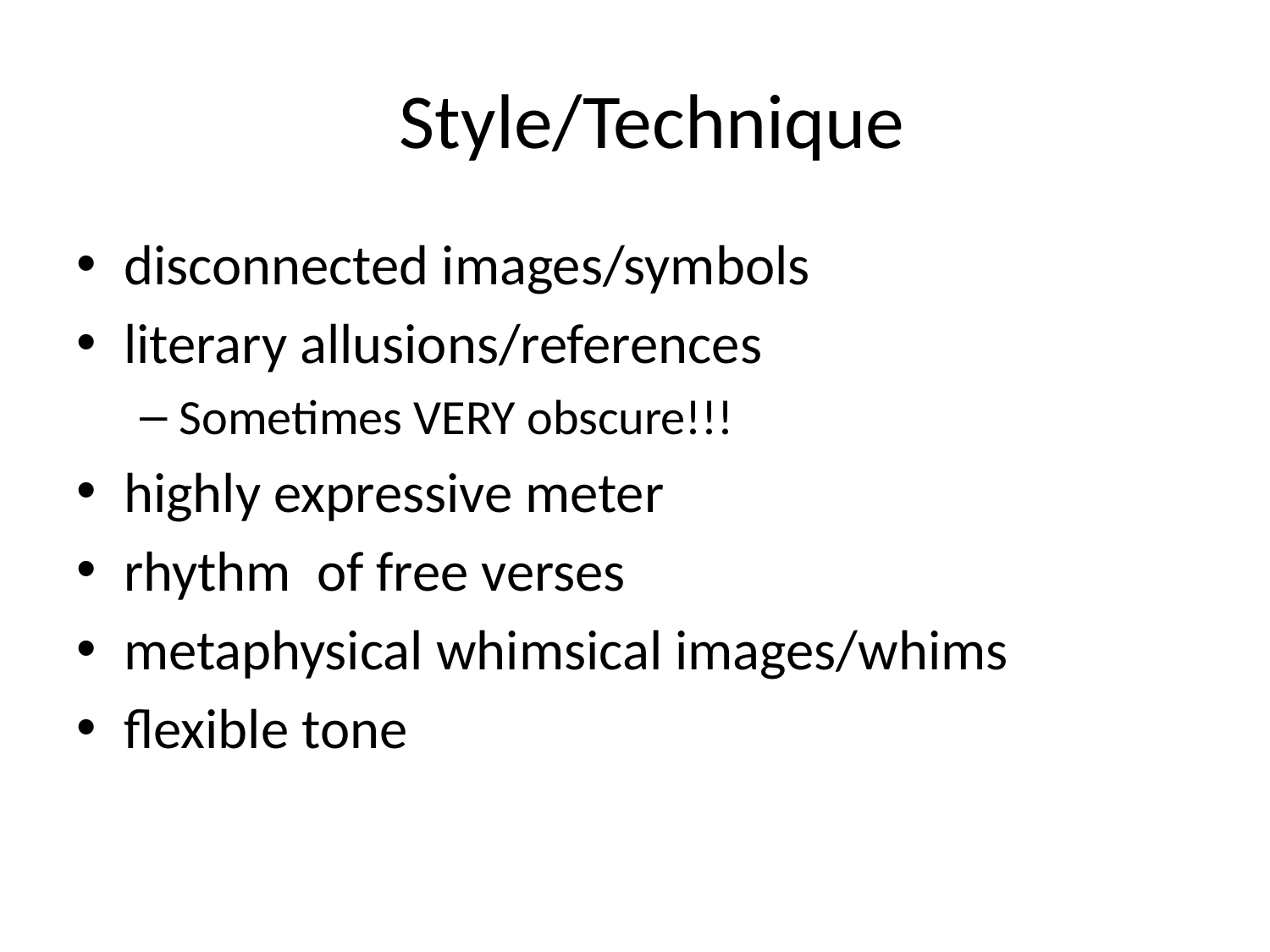

# Style/Technique
disconnected images/symbols
literary allusions/references
Sometimes VERY obscure!!!
highly expressive meter
rhythm  of free verses
metaphysical whimsical images/whims
flexible tone